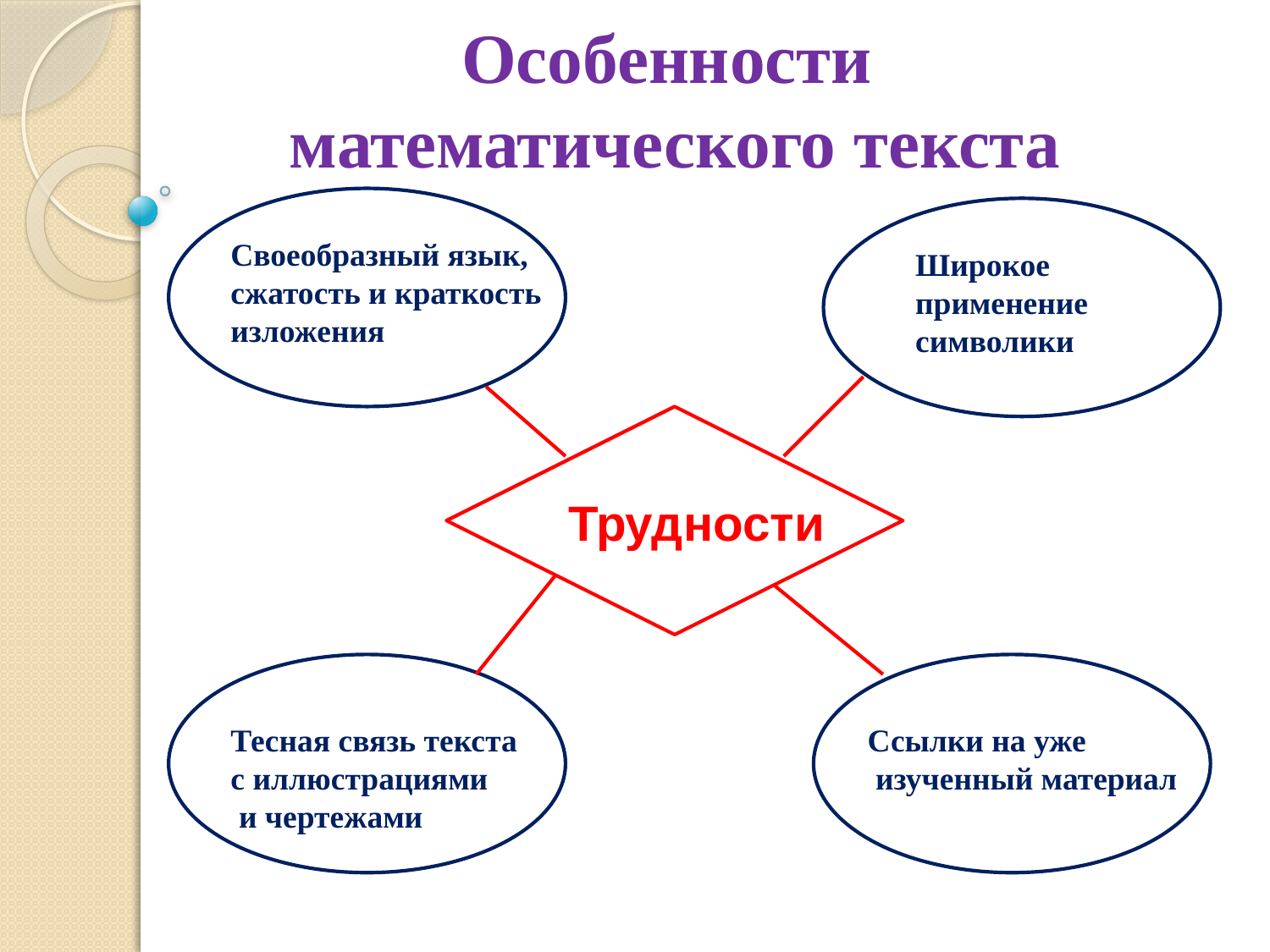

# Особенности математического текста

Своеобразный язык,
сжатость и краткость изложения

Широкое применение символики

Трудности

Тесная связь текста с иллюстрациями
 и чертежами
Ссылки на уже
 изученный материал